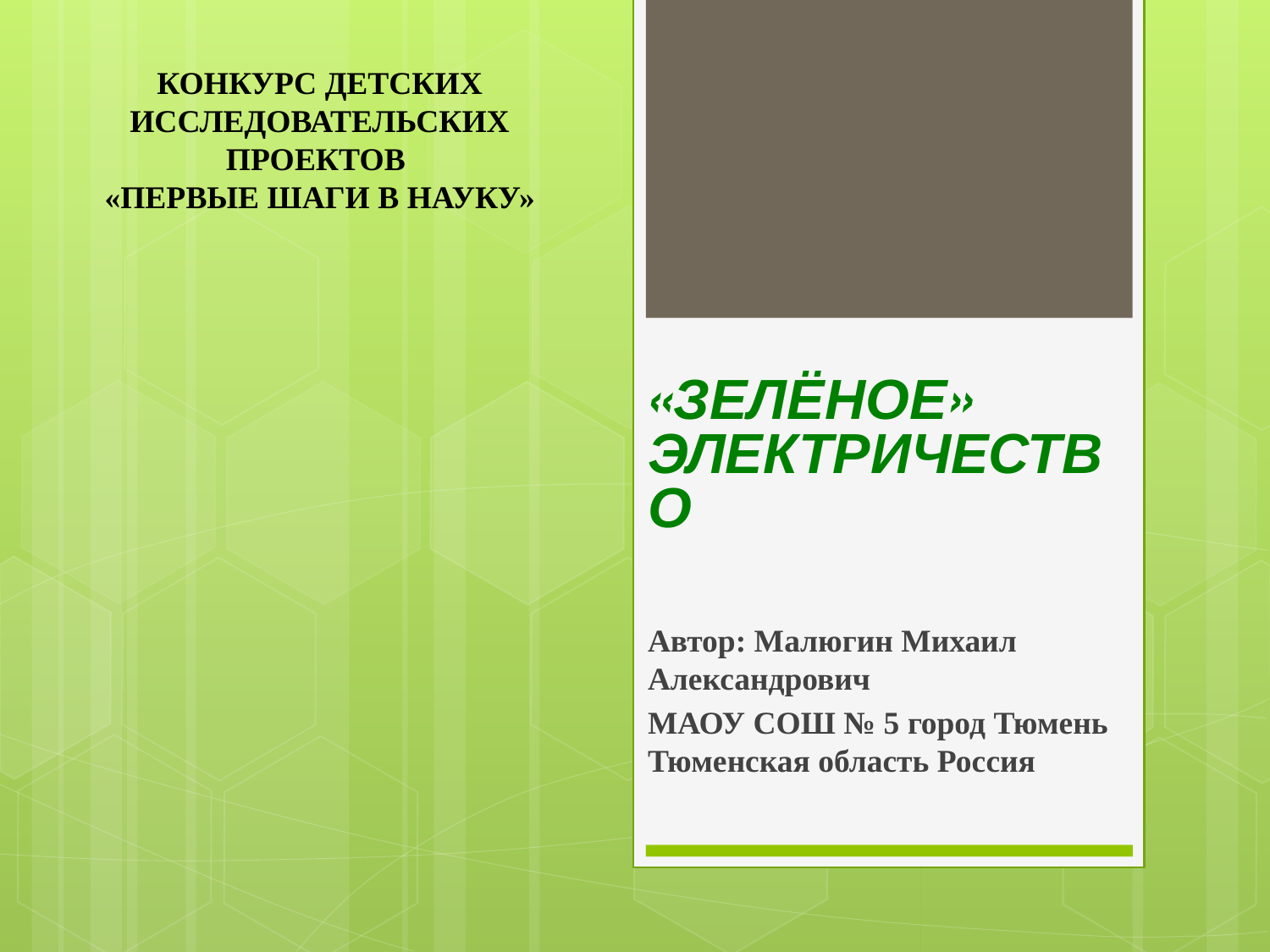

КОНКУРС ДЕТСКИХ ИССЛЕДОВАТЕЛЬСКИХ ПРОЕКТОВ
«ПЕРВЫЕ ШАГИ В НАУКУ»
# «ЗЕЛЁНОЕ» ЭЛЕКТРИЧЕСТВО
Автор: Малюгин Михаил Александрович
МАОУ СОШ № 5 город Тюмень Тюменская область Россия